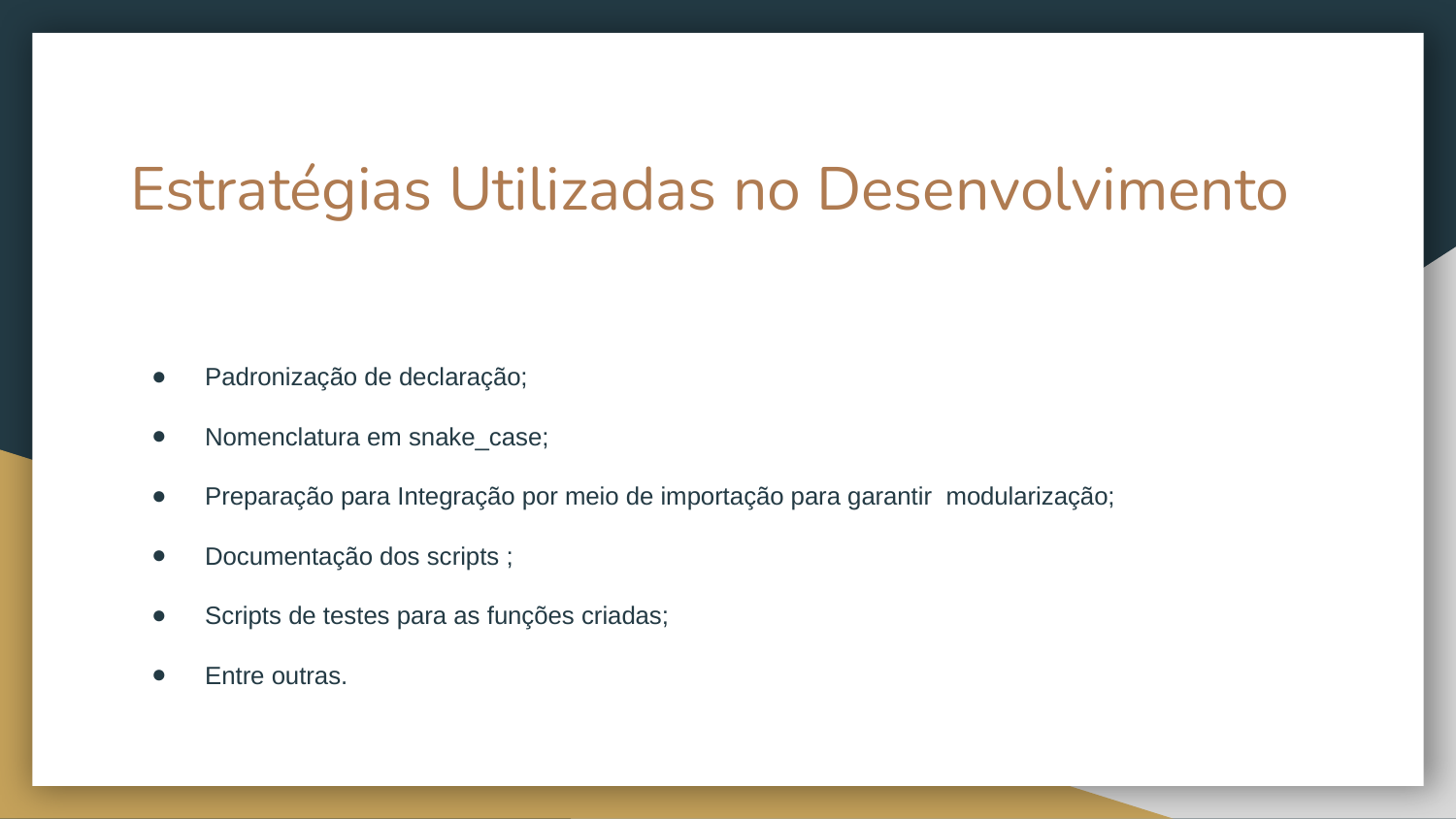

# Estratégias Utilizadas no Desenvolvimento
Padronização de declaração;
Nomenclatura em snake_case;
Preparação para Integração por meio de importação para garantir  modularização;
Documentação dos scripts ;
Scripts de testes para as funções criadas;
Entre outras.